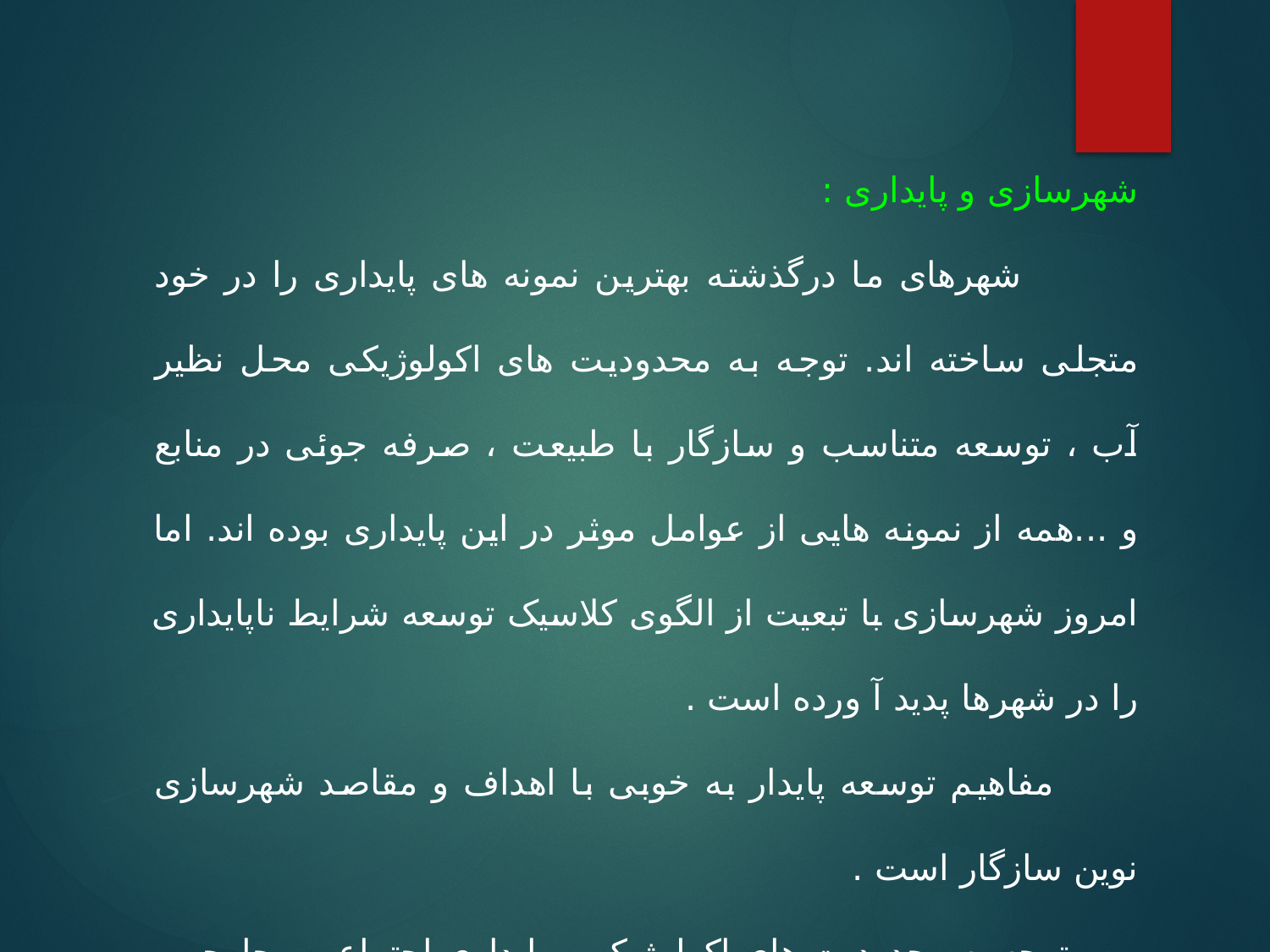

شهرسازی و پایداری :
        شهرهای ما درگذشته بهترین نمونه های پایداری را در خود متجلی ساخته اند. توجه به محدودیت های اکولوژیکی محل نظیر آب ، توسعه متناسب و سازگار با طبیعت ، صرفه جوئی در منابع و ...همه از نمونه هایی از عوامل موثر در این پایداری بوده اند. اما امروز شهرسازی با تبعیت از الگوی کلاسیک توسعه شرایط ناپایداری را در شهرها پدید آ ورده است .
      مفاهیم توسعه پایدار به خوبی با اهداف و مقاصد شهرسازی نوین سازگار است .
      توجه به محدودیت های اکولوژیکی ، پایداری اجتماعی ، چارچوب اخلاقی جدید ، عدالت اجتماعی ، جمع گرایی و ارزیابی از مهمترین خصوصیات یک شهر پایدار می باشند.